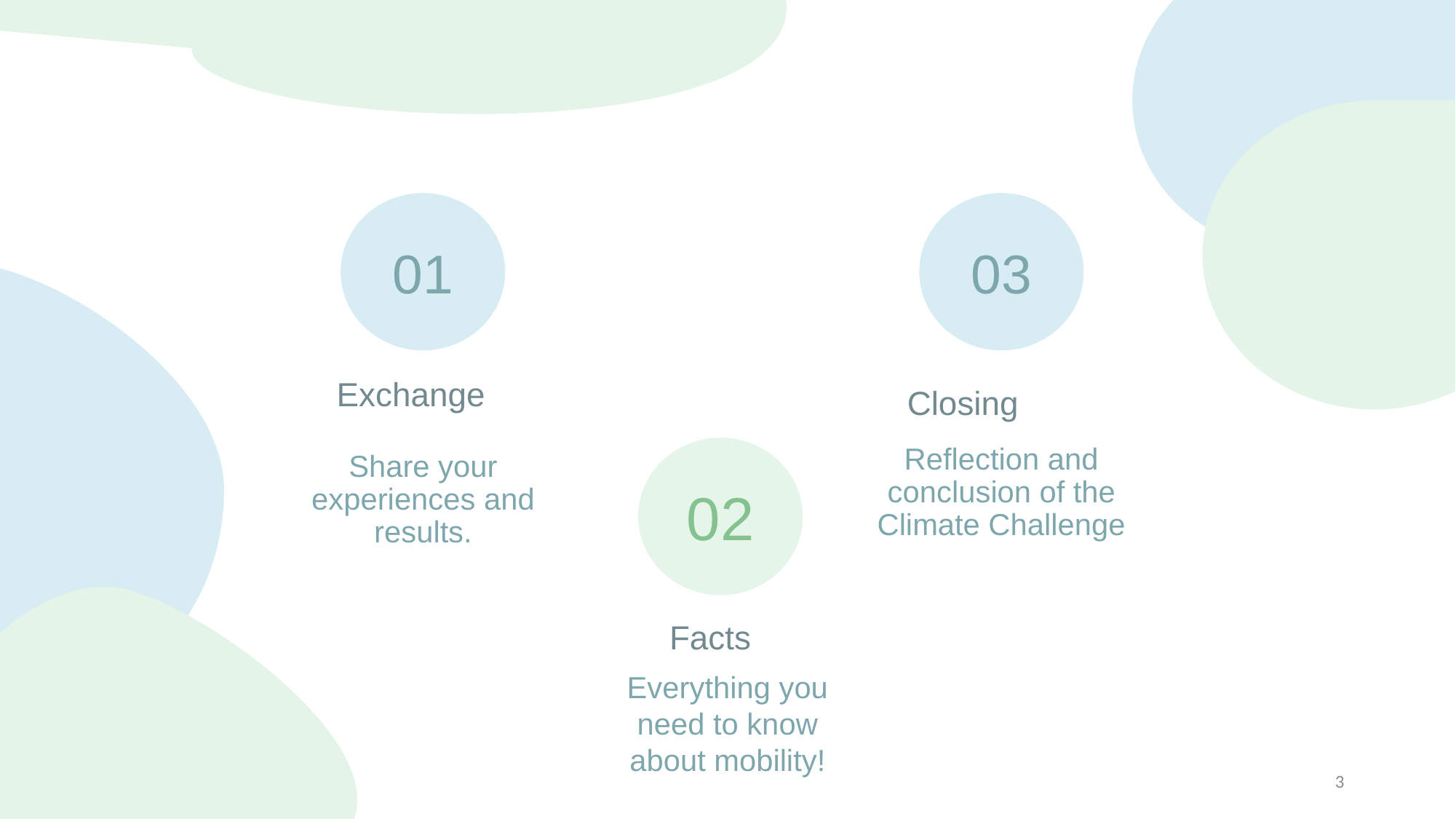

01
03

Exchange
Closing
02
Reflection and conclusion of the Climate Challenge
Share your experiences and results.

Facts
Everything you need to know about mobility!

3